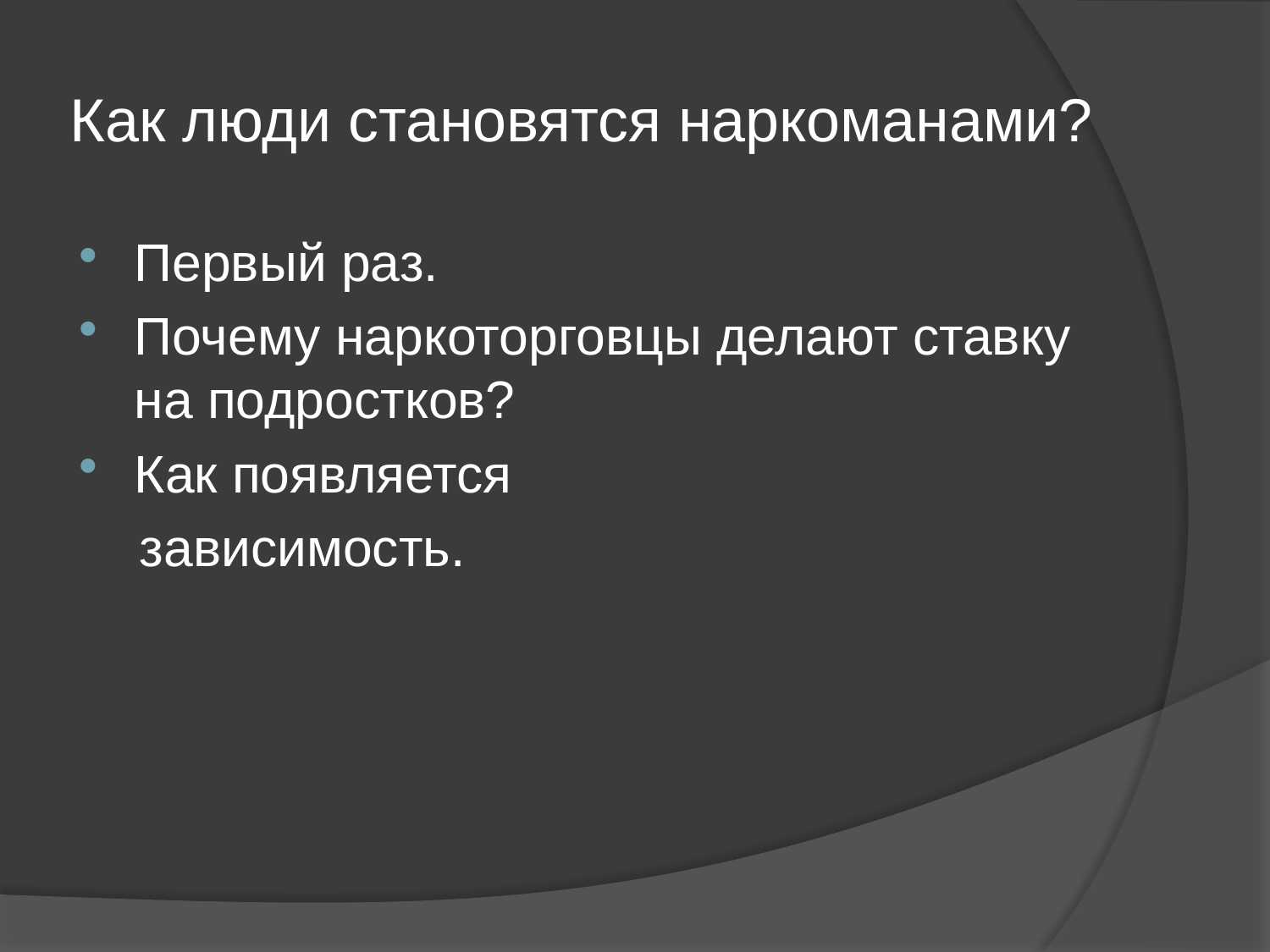

# Как люди становятся наркоманами?
Первый раз.
Почему наркоторговцы делают ставку на подростков?
Как появляется
    зависимость.